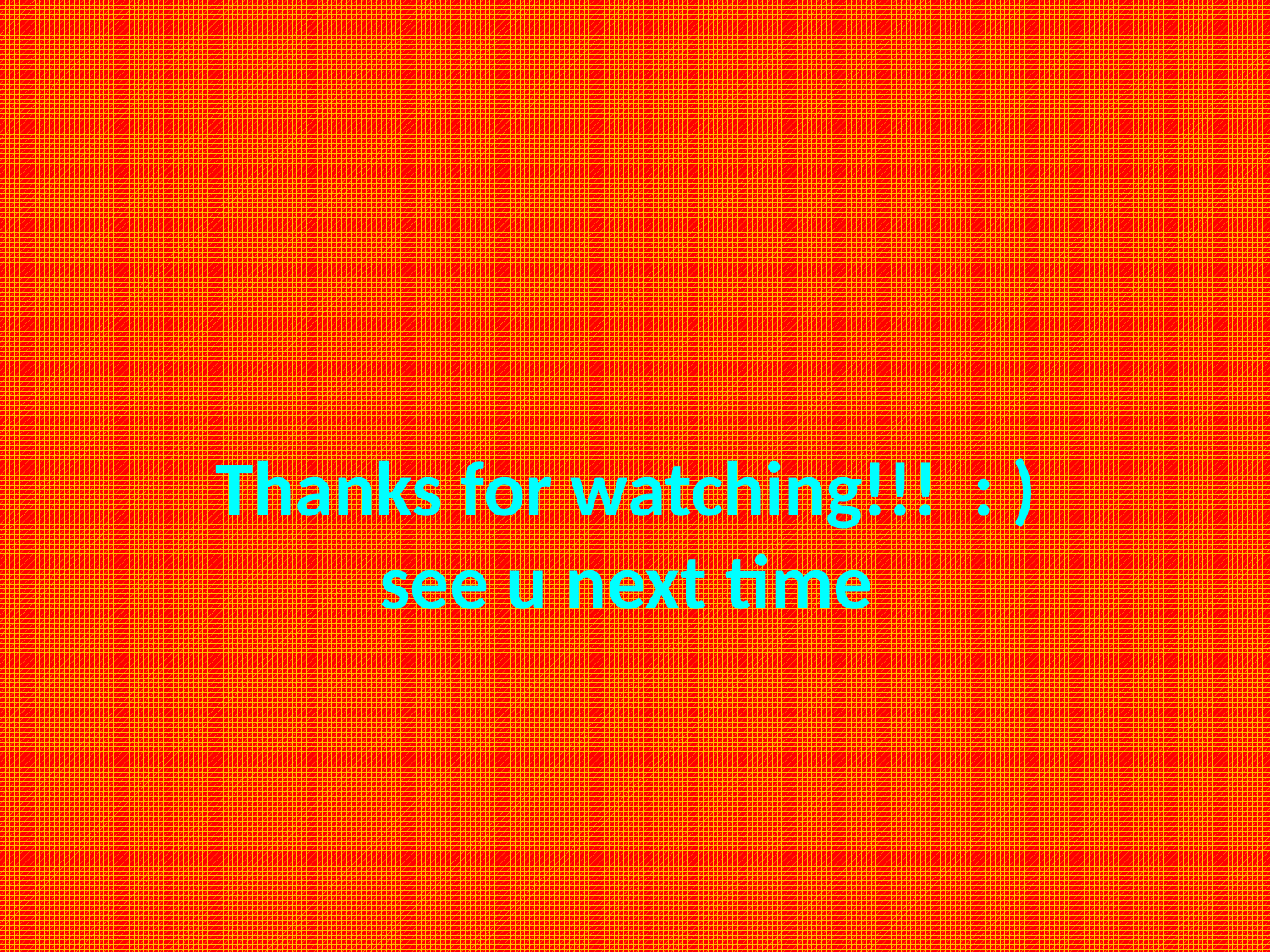

# Thanks for watching!!!  : ) see u next time